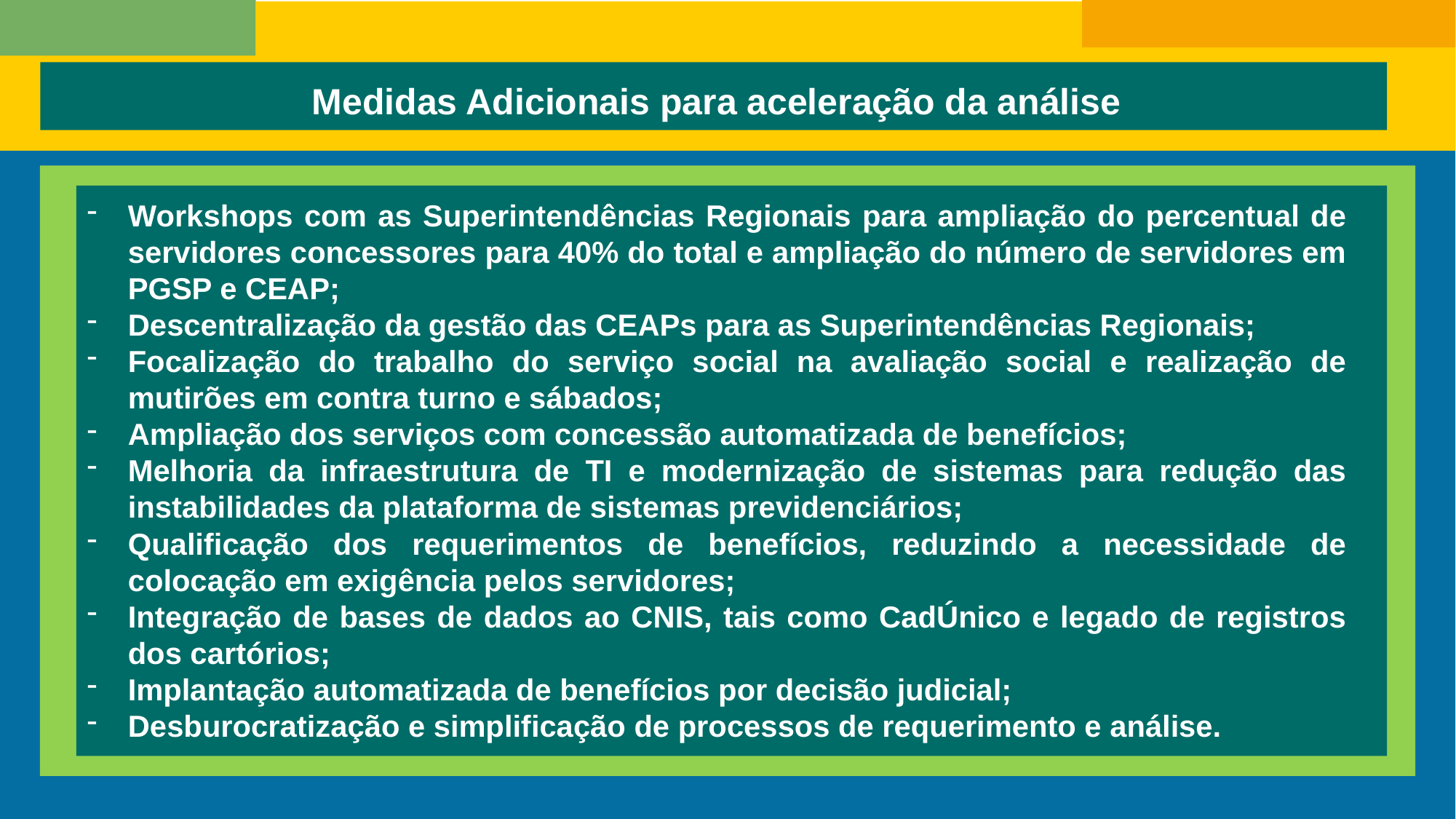

Medidas Adicionais para aceleração da análise

Workshops com as Superintendências Regionais para ampliação do percentual de servidores concessores para 40% do total e ampliação do número de servidores em PGSP e CEAP;
Descentralização da gestão das CEAPs para as Superintendências Regionais;
Focalização do trabalho do serviço social na avaliação social e realização de mutirões em contra turno e sábados;
Ampliação dos serviços com concessão automatizada de benefícios;
Melhoria da infraestrutura de TI e modernização de sistemas para redução das instabilidades da plataforma de sistemas previdenciários;
Qualificação dos requerimentos de benefícios, reduzindo a necessidade de colocação em exigência pelos servidores;
Integração de bases de dados ao CNIS, tais como CadÚnico e legado de registros dos cartórios;
Implantação automatizada de benefícios por decisão judicial;
Desburocratização e simplificação de processos de requerimento e análise.